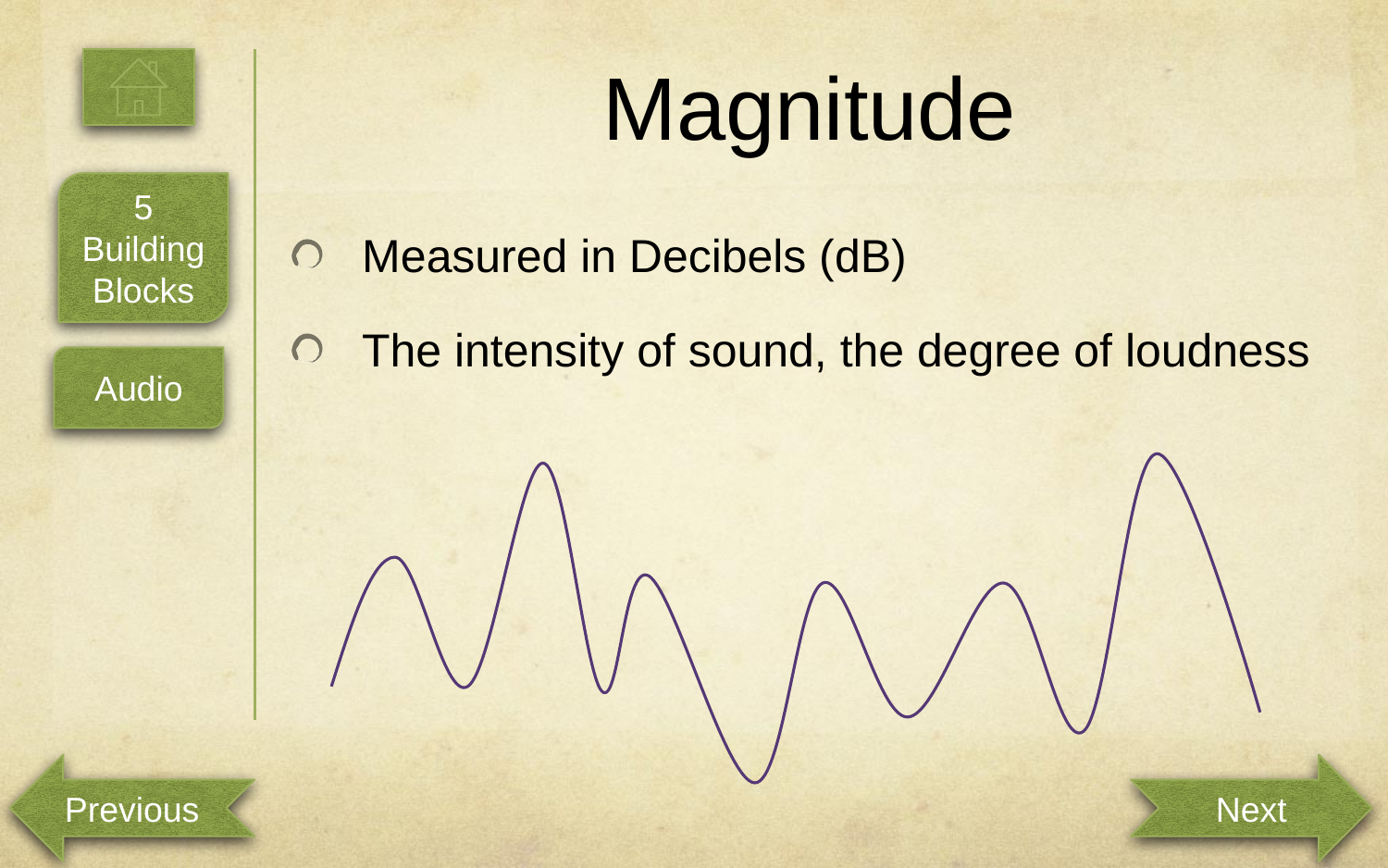

# Magnitude
5 Building Blocks
Measured in Decibels (dB)
The intensity of sound, the degree of loudness
Audio

Previous
Next